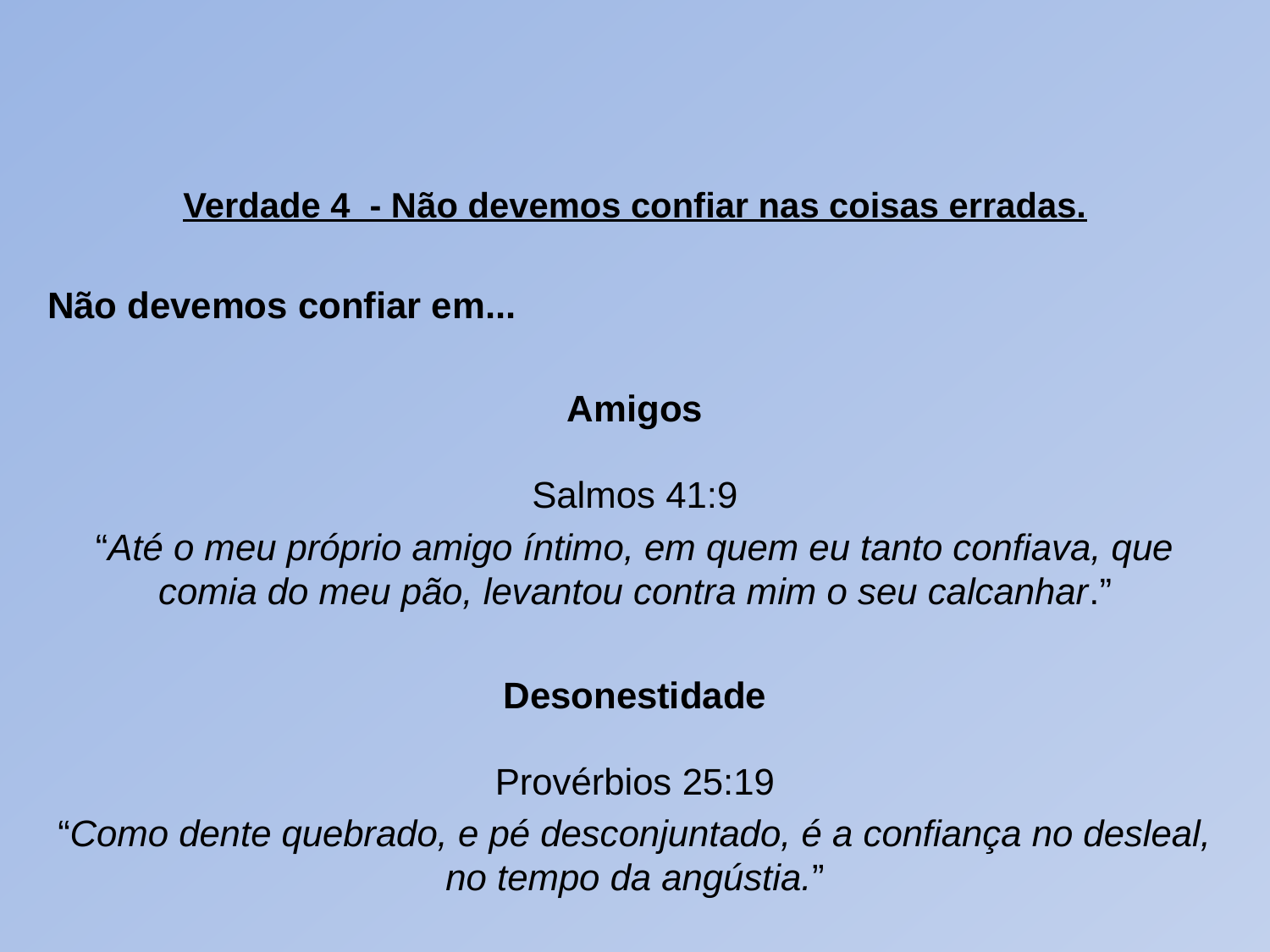

#
Verdade 4  - Não devemos confiar nas coisas erradas.

Não devemos confiar em...

Amigos

Salmos 41:9
“Até o meu próprio amigo íntimo, em quem eu tanto confiava, que comia do meu pão, levantou contra mim o seu calcanhar.”

Desonestidade

Provérbios 25:19
“Como dente quebrado, e pé desconjuntado, é a confiança no desleal, no tempo da angústia.”